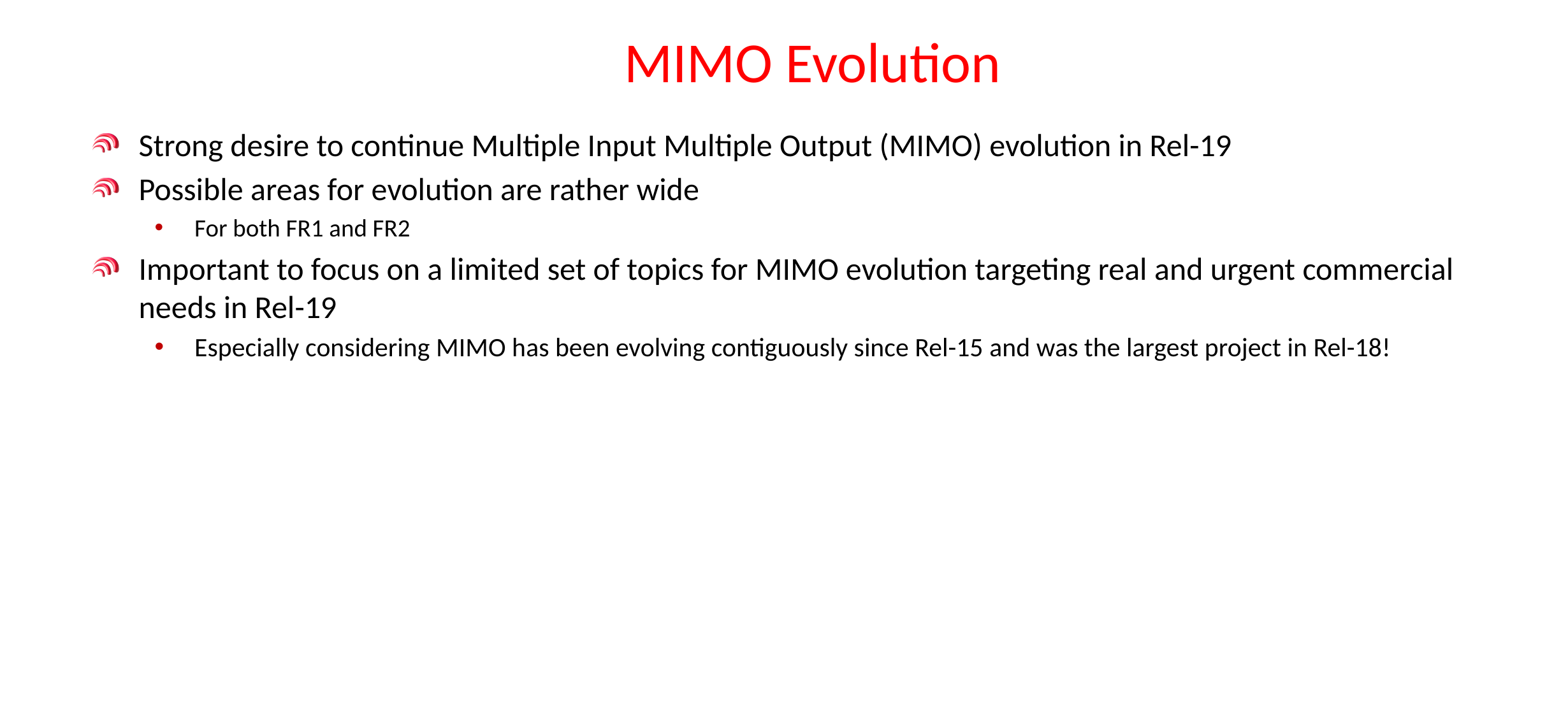

# MIMO Evolution
Strong desire to continue Multiple Input Multiple Output (MIMO) evolution in Rel-19
Possible areas for evolution are rather wide
For both FR1 and FR2
Important to focus on a limited set of topics for MIMO evolution targeting real and urgent commercial needs in Rel-19
Especially considering MIMO has been evolving contiguously since Rel-15 and was the largest project in Rel-18!